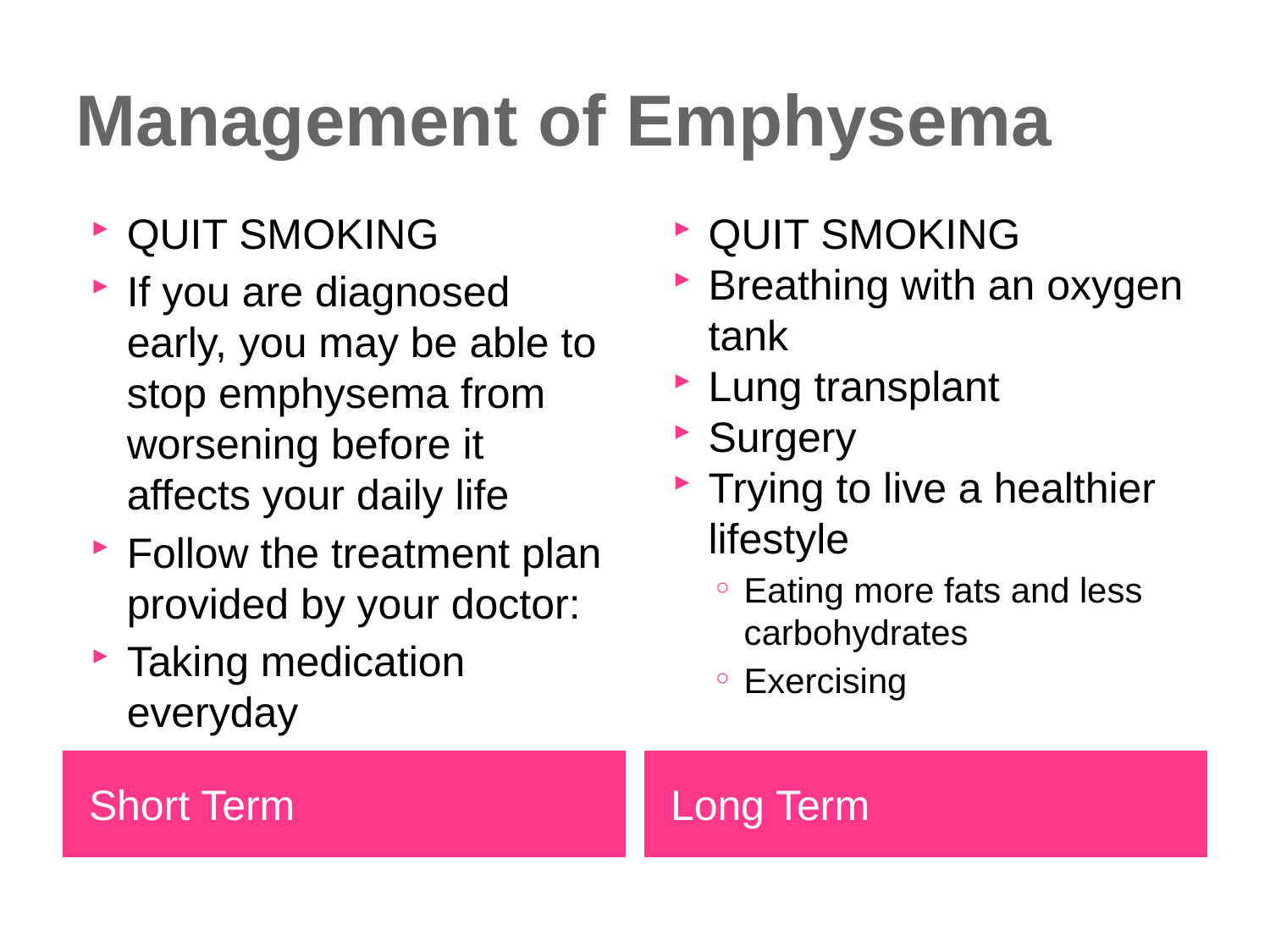

# Management of Emphysema
QUIT SMOKING
If you are diagnosed early, you may be able to stop emphysema from worsening before it affects your daily life
Follow the treatment plan provided by your doctor:
Taking medication everyday
QUIT SMOKING
Breathing with an oxygen tank
Lung transplant
Surgery
Trying to live a healthier lifestyle
Eating more fats and less carbohydrates
Exercising

Short Term
Long Term